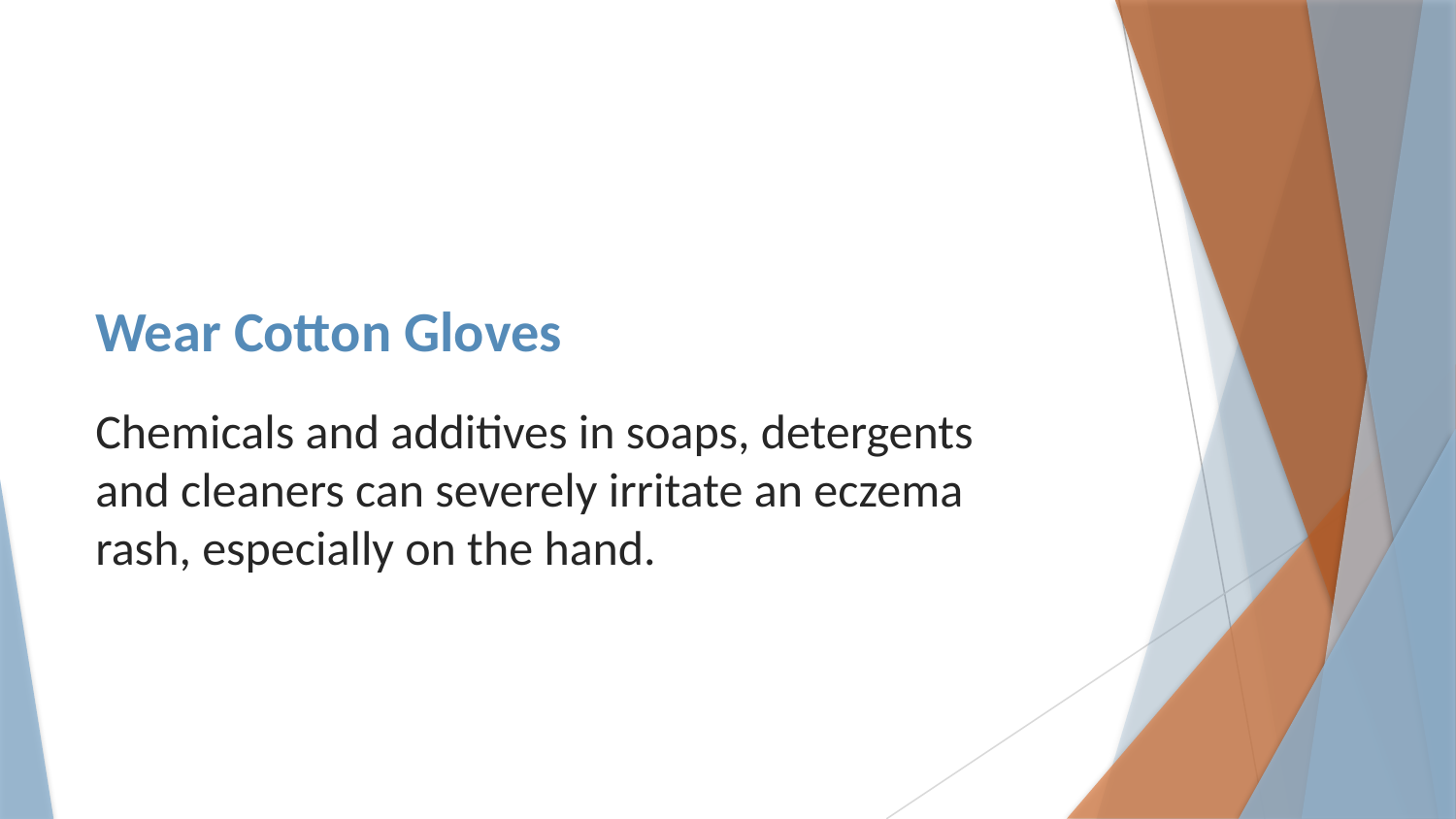

# Wear Cotton Gloves
Chemicals and additives in soaps, detergents and cleaners can severely irritate an eczema rash, especially on the hand.